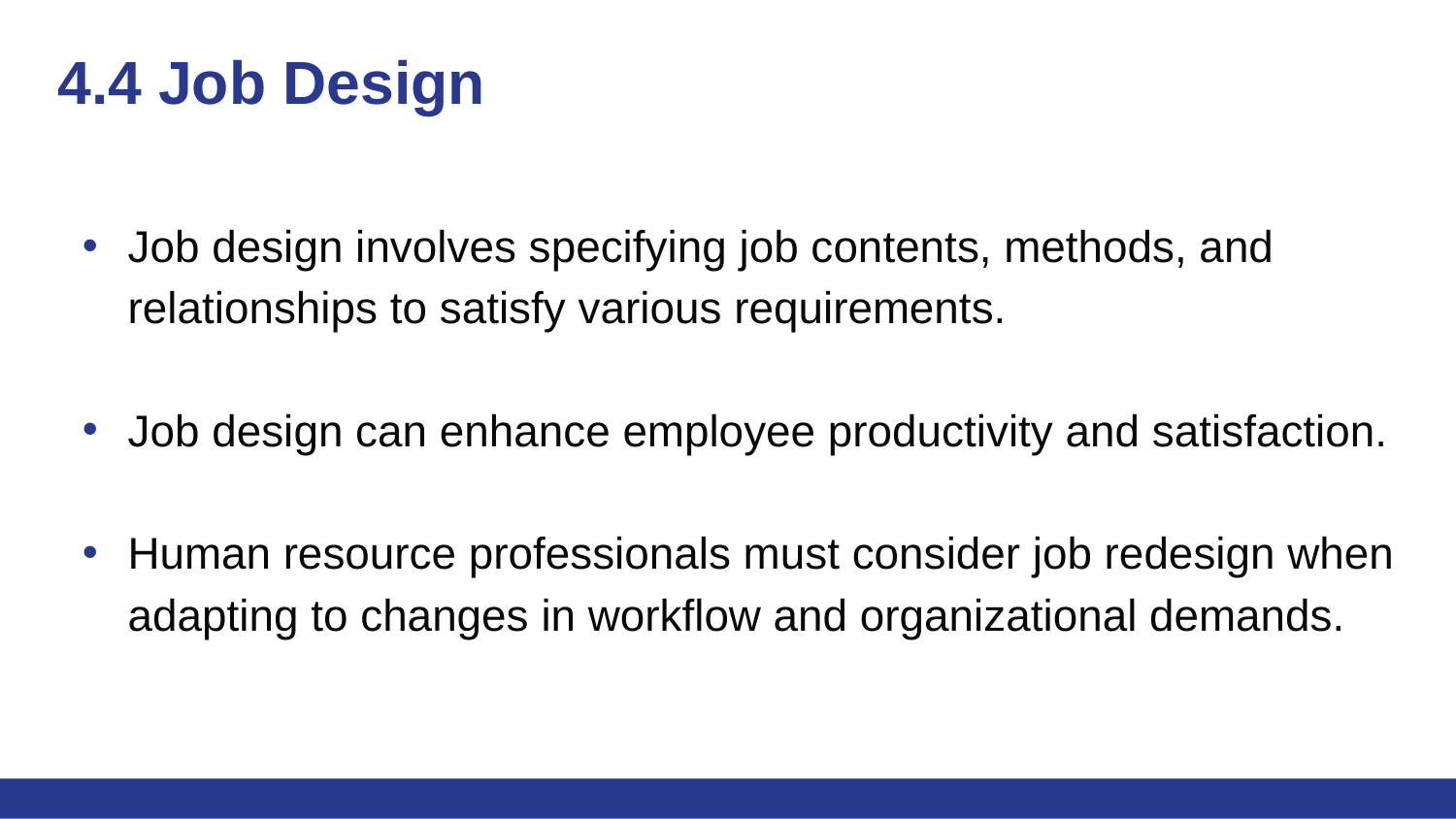

# 4.4 Job Design
Job design involves specifying job contents, methods, and relationships to satisfy various requirements.

Job design can enhance employee productivity and satisfaction.

Human resource professionals must consider job redesign when adapting to changes in workflow and organizational demands.